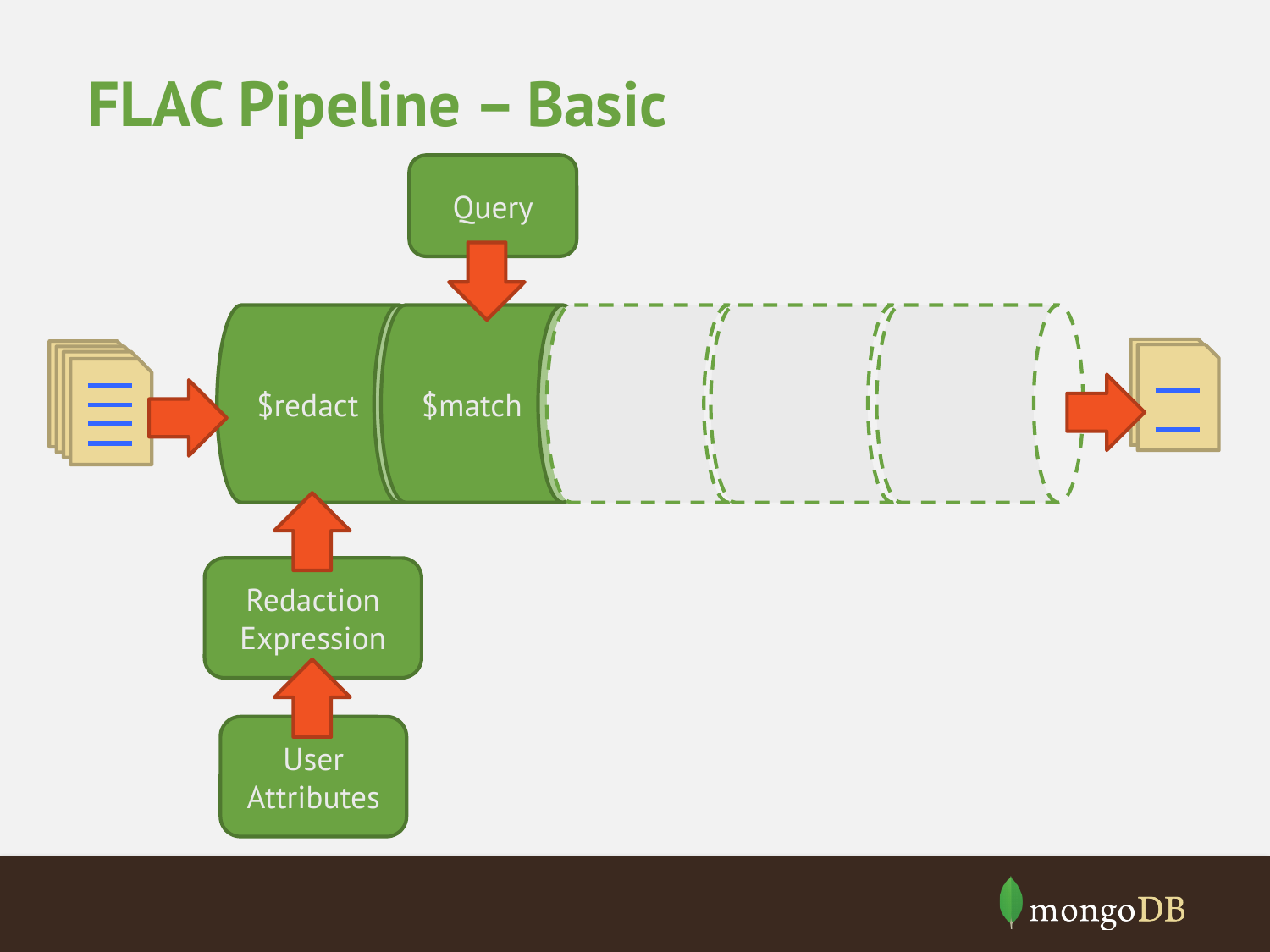

# FLAC Pipeline – Basic
Query

$redact
$match

Redaction Expression

User Attributes